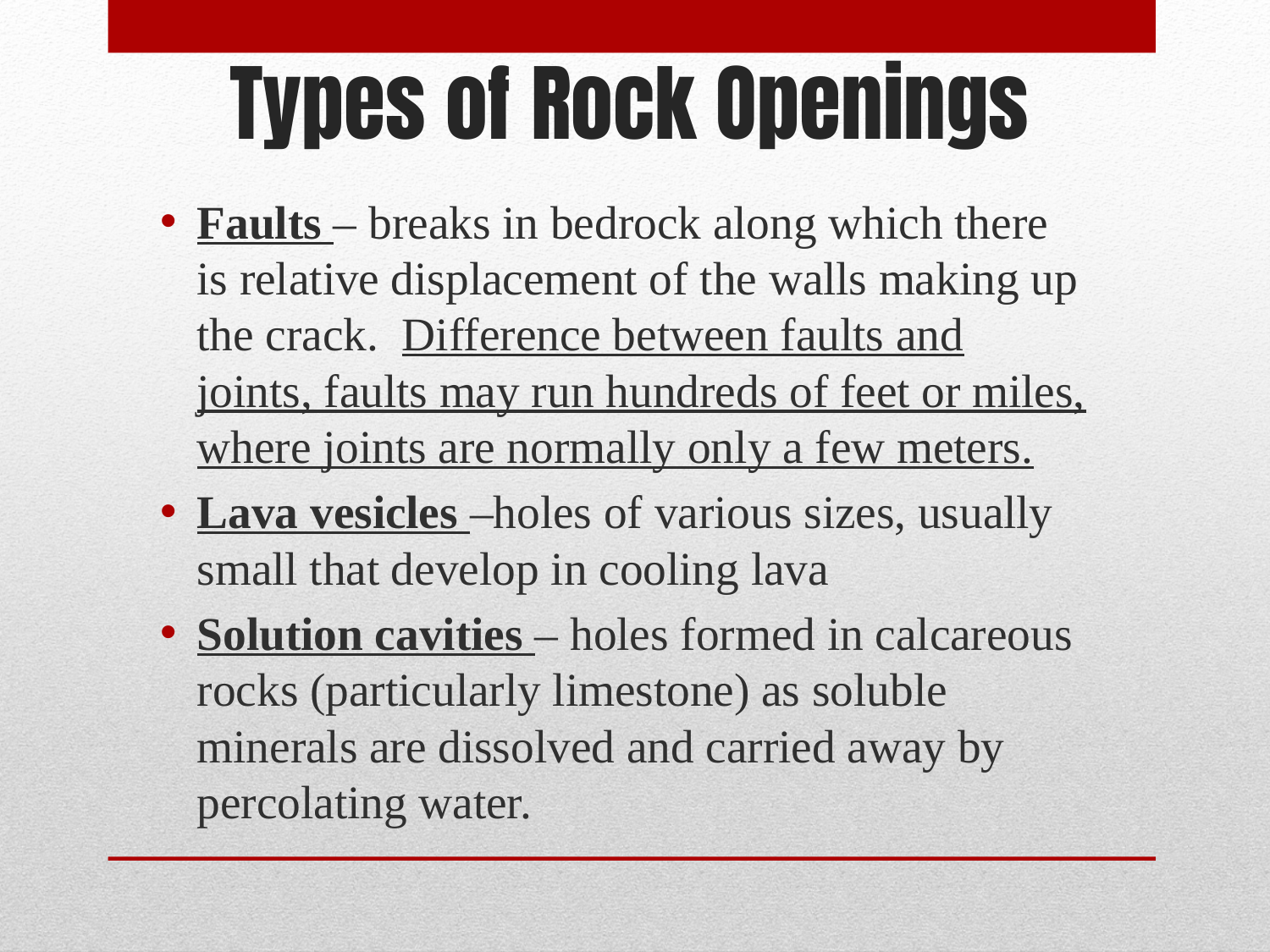

Types of Rock Openings
Faults – breaks in bedrock along which there is relative displacement of the walls making up the crack.  Difference between faults and joints, faults may run hundreds of feet or miles, where joints are normally only a few meters.
Lava vesicles –holes of various sizes, usually small that develop in cooling lava
Solution cavities – holes formed in calcareous rocks (particularly limestone) as soluble minerals are dissolved and carried away by percolating water.